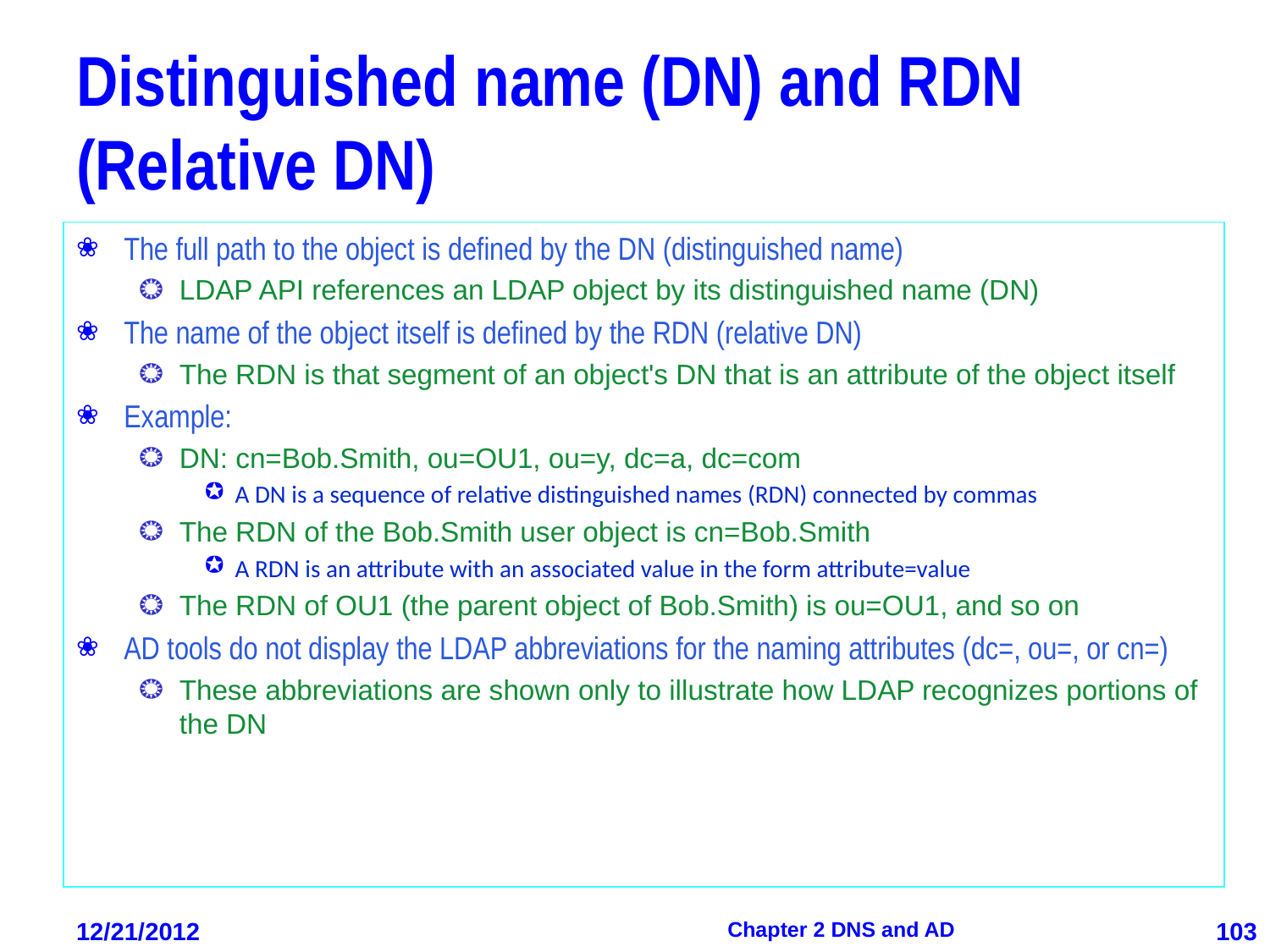

# Distinguished name (DN) and RDN (Relative DN)
The full path to the object is defined by the DN (distinguished name)
LDAP API references an LDAP object by its distinguished name (DN)
The name of the object itself is defined by the RDN (relative DN)
The RDN is that segment of an object's DN that is an attribute of the object itself
Example:
DN: cn=Bob.Smith, ou=OU1, ou=y, dc=a, dc=com
A DN is a sequence of relative distinguished names (RDN) connected by commas
The RDN of the Bob.Smith user object is cn=Bob.Smith
A RDN is an attribute with an associated value in the form attribute=value
The RDN of OU1 (the parent object of Bob.Smith) is ou=OU1, and so on
AD tools do not display the LDAP abbreviations for the naming attributes (dc=, ou=, or cn=)
These abbreviations are shown only to illustrate how LDAP recognizes portions of the DN
12/21/2012
Chapter 2 DNS and AD
103